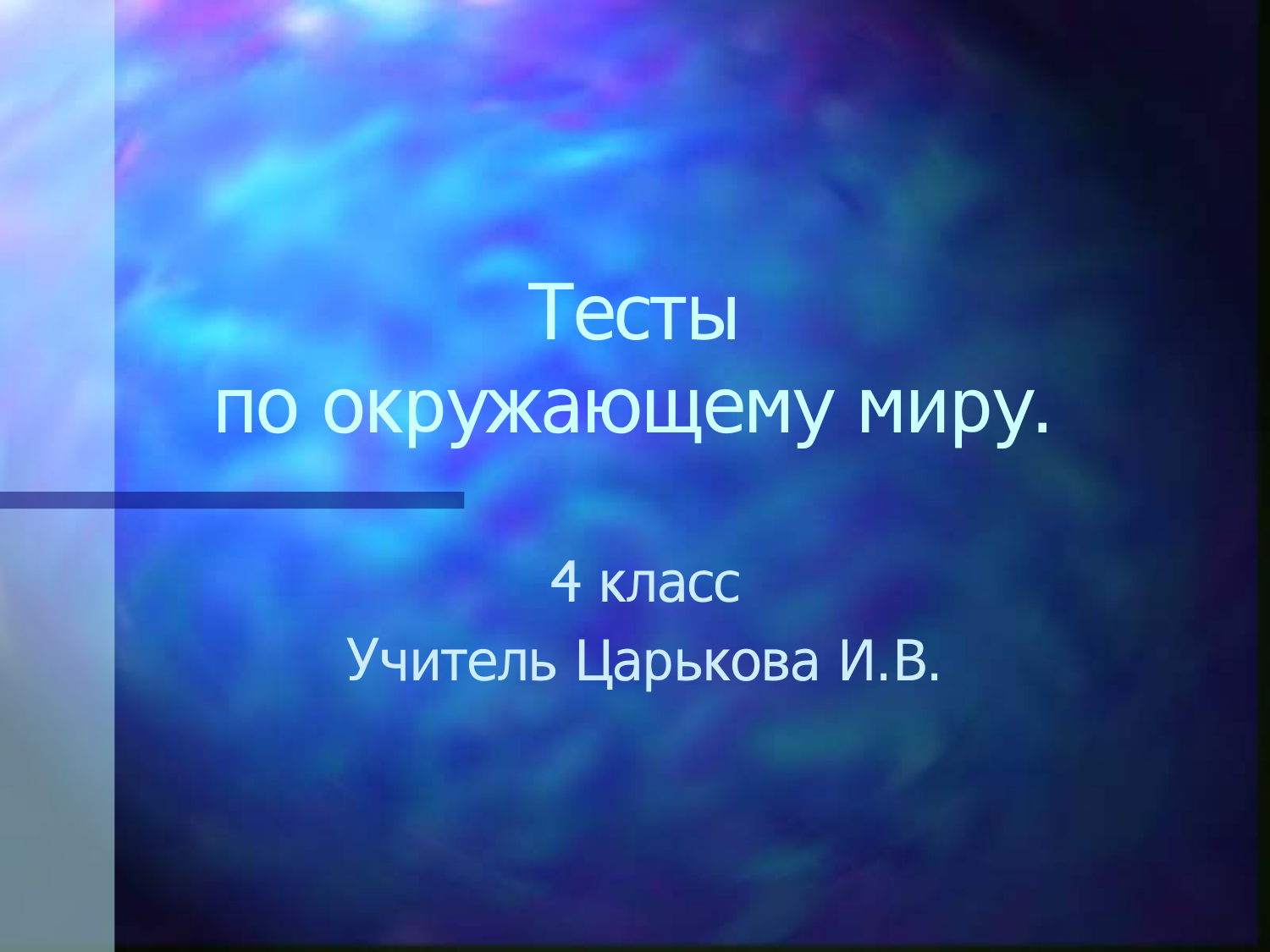

# Тесты по окружающему миру.
4 класс
Учитель Царькова И.В.